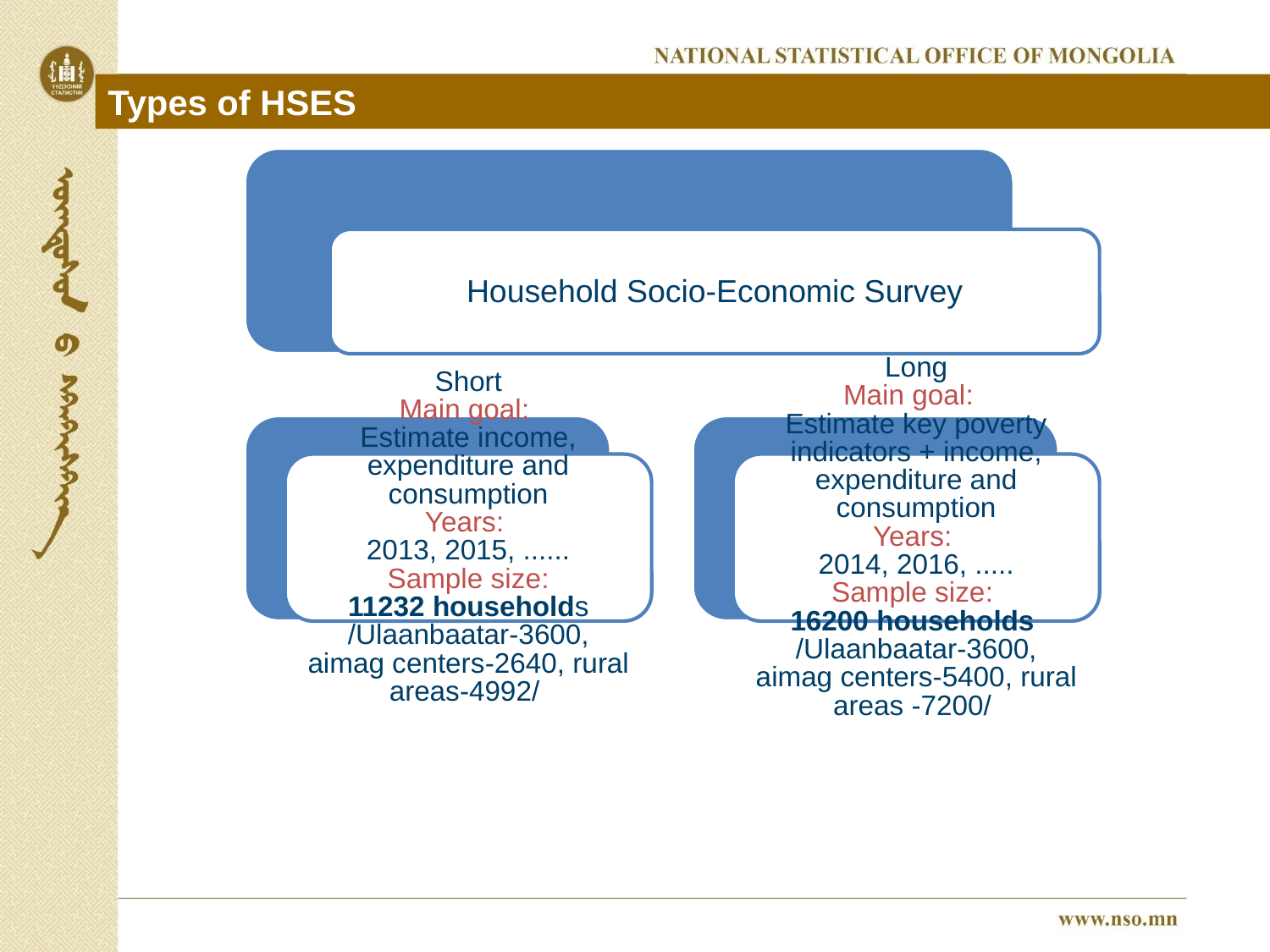

Types of HSES
Household Socio-Economic Survey
Short
Main goal:
Estimate income, expenditure and consumption
Years:
2013, 2015, ......
Sample size:
11232 households
/Ulaanbaatar-3600, aimag centers-2640, rural areas-4992/
Long
Main goal:
Estimate key poverty indicators + income, expenditure and consumption
Years:
2014, 2016, .....
Sample size:
16200 households
/Ulaanbaatar-3600, aimag centers-5400, rural areas -7200/